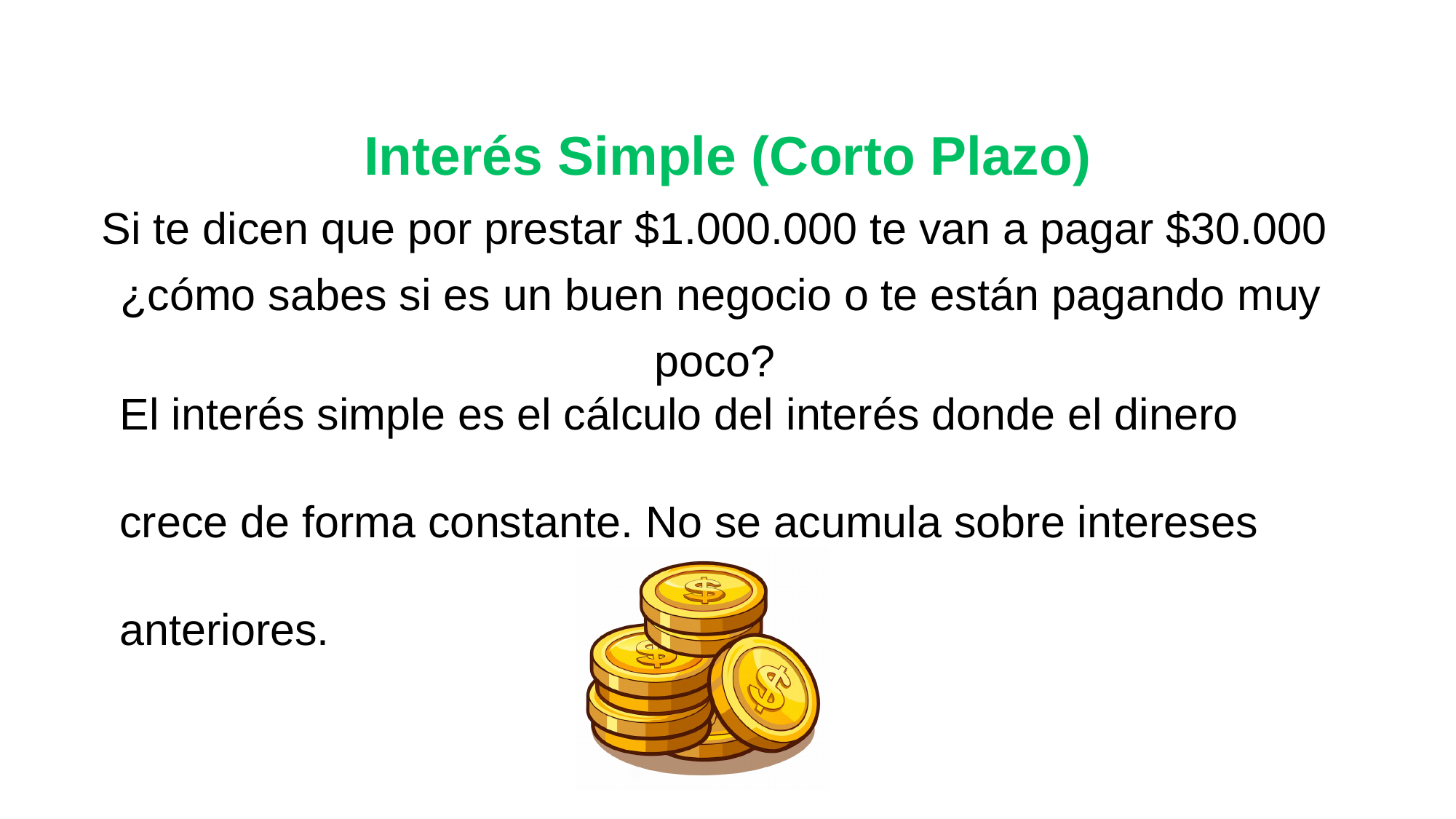

Interés Simple (Corto Plazo)
Si te dicen que por prestar $1.000.000 te van a pagar $30.000
 ¿cómo sabes si es un buen negocio o te están pagando muy poco?
El interés simple es el cálculo del interés donde el dinero crece de forma constante. No se acumula sobre intereses anteriores.